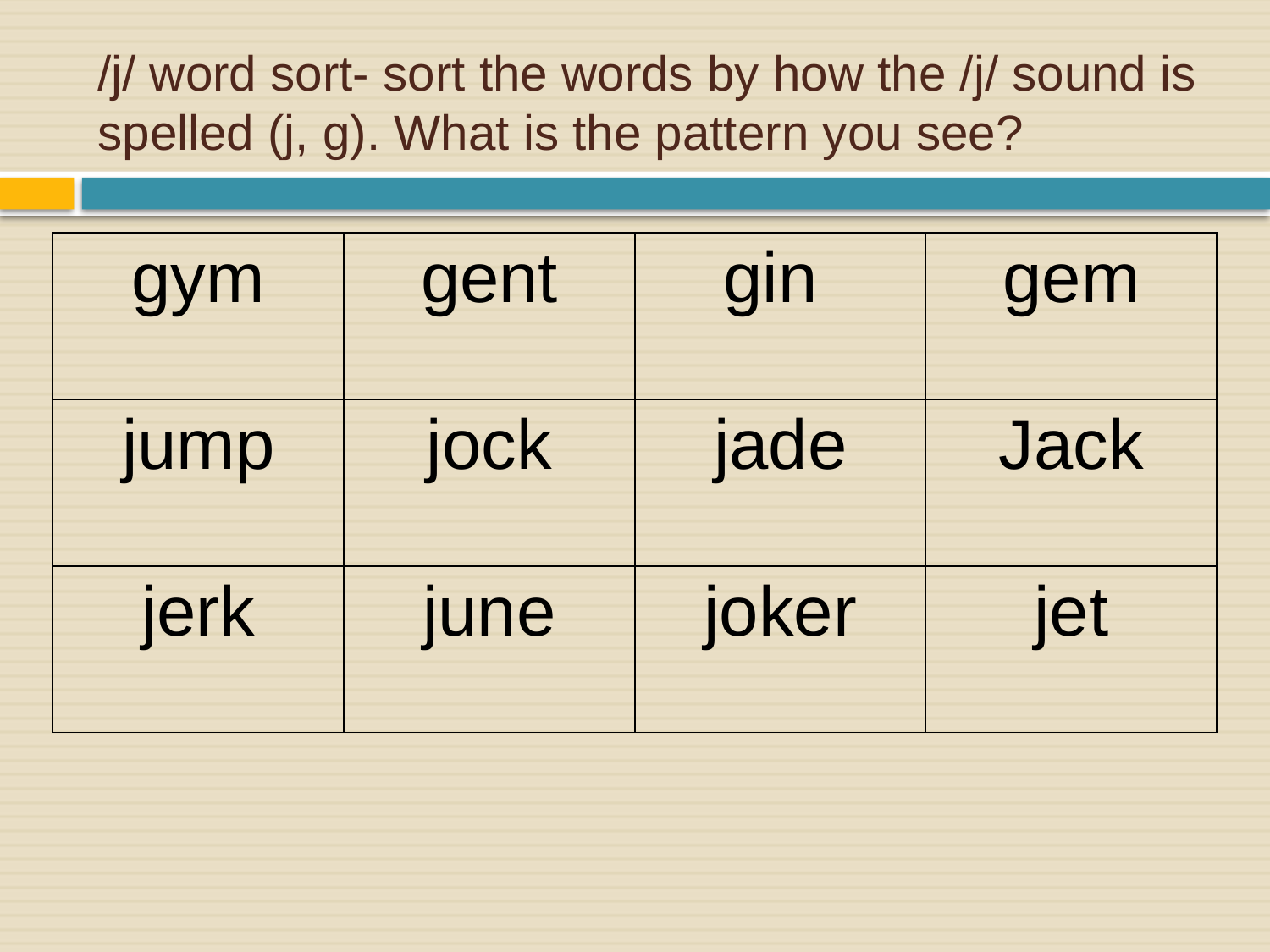

# /j/ word sort- sort the words by how the /j/ sound is spelled (j, g). What is the pattern you see?
| gym | gent | gin | gem |
| --- | --- | --- | --- |
| jump | jock | jade | Jack |
| jerk | june | joker | jet |